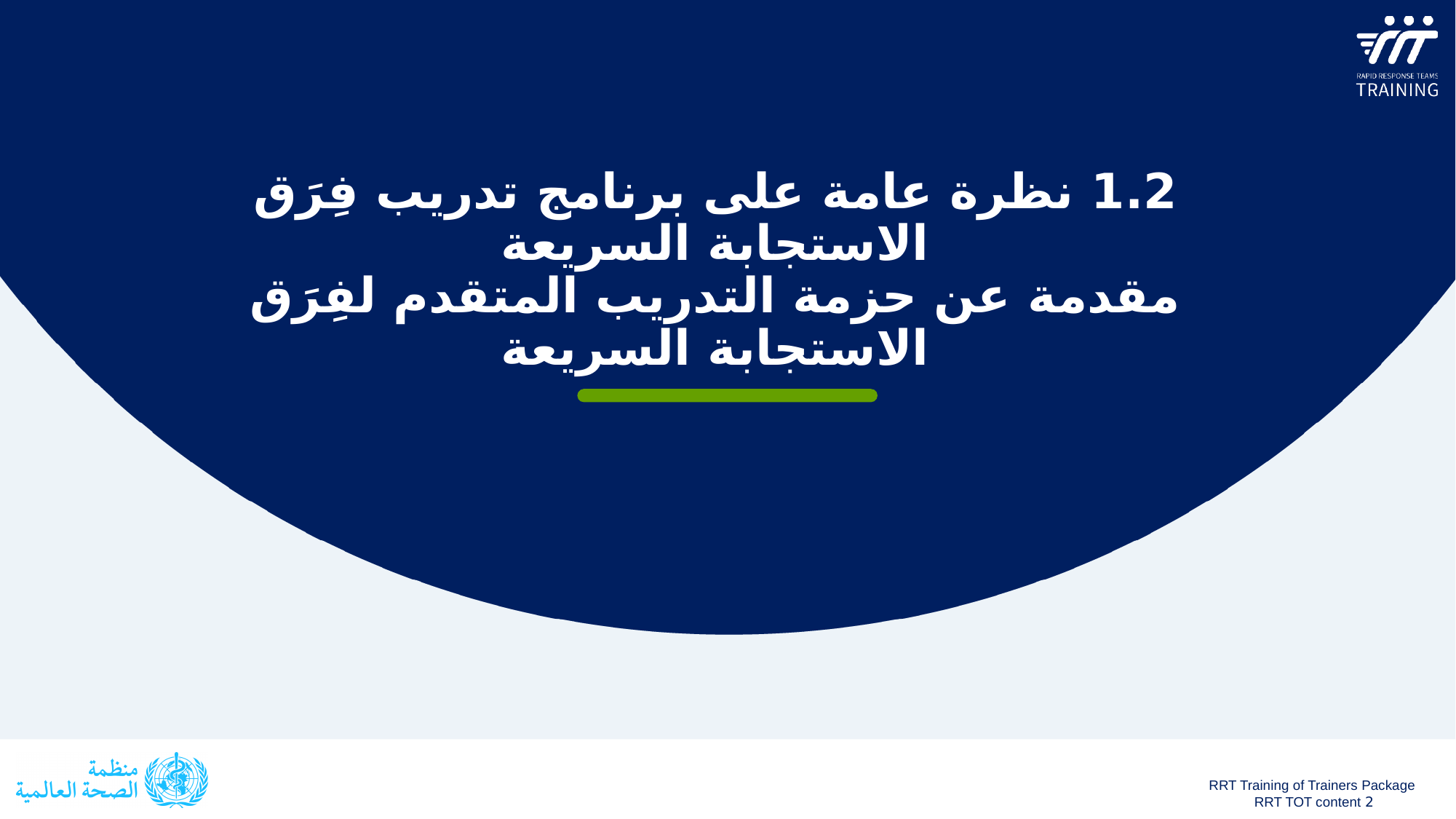

1.2 نظرة عامة على برنامج تدريب فِرَق الاستجابة السريعة
مقدمة عن حزمة التدريب المتقدم لفِرَق الاستجابة السريعة